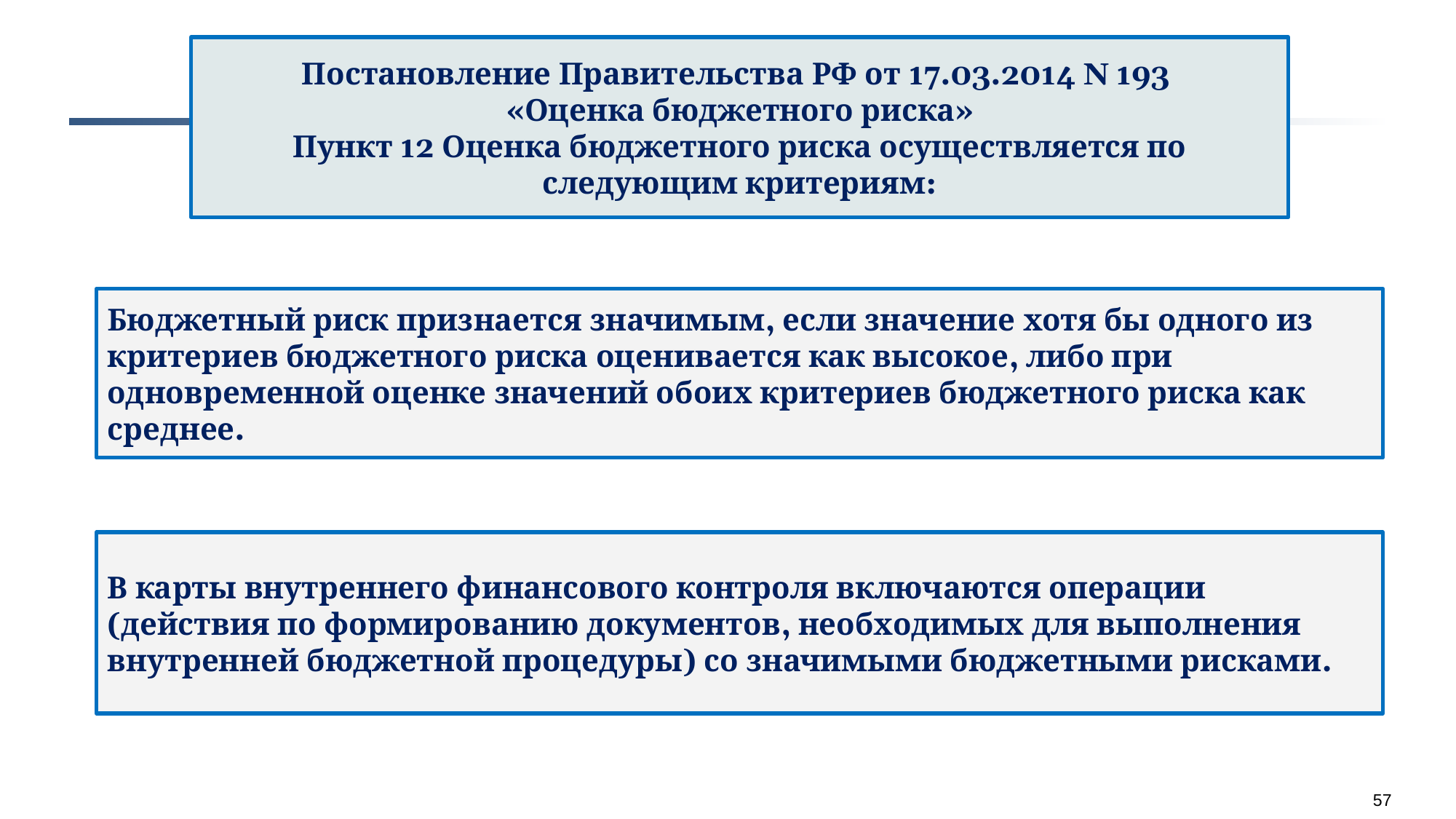

Постановление Правительства РФ от 17.03.2014 N 193
«Оценка бюджетного риска»
Пункт 12 Оценка бюджетного риска осуществляется по следующим критериям:
Бюджетный риск признается значимым, если значение хотя бы одного из критериев бюджетного риска оценивается как высокое, либо при одновременной оценке значений обоих критериев бюджетного риска как среднее.
В карты внутреннего финансового контроля включаются операции (действия по формированию документов, необходимых для выполнения внутренней бюджетной процедуры) со значимыми бюджетными рисками.